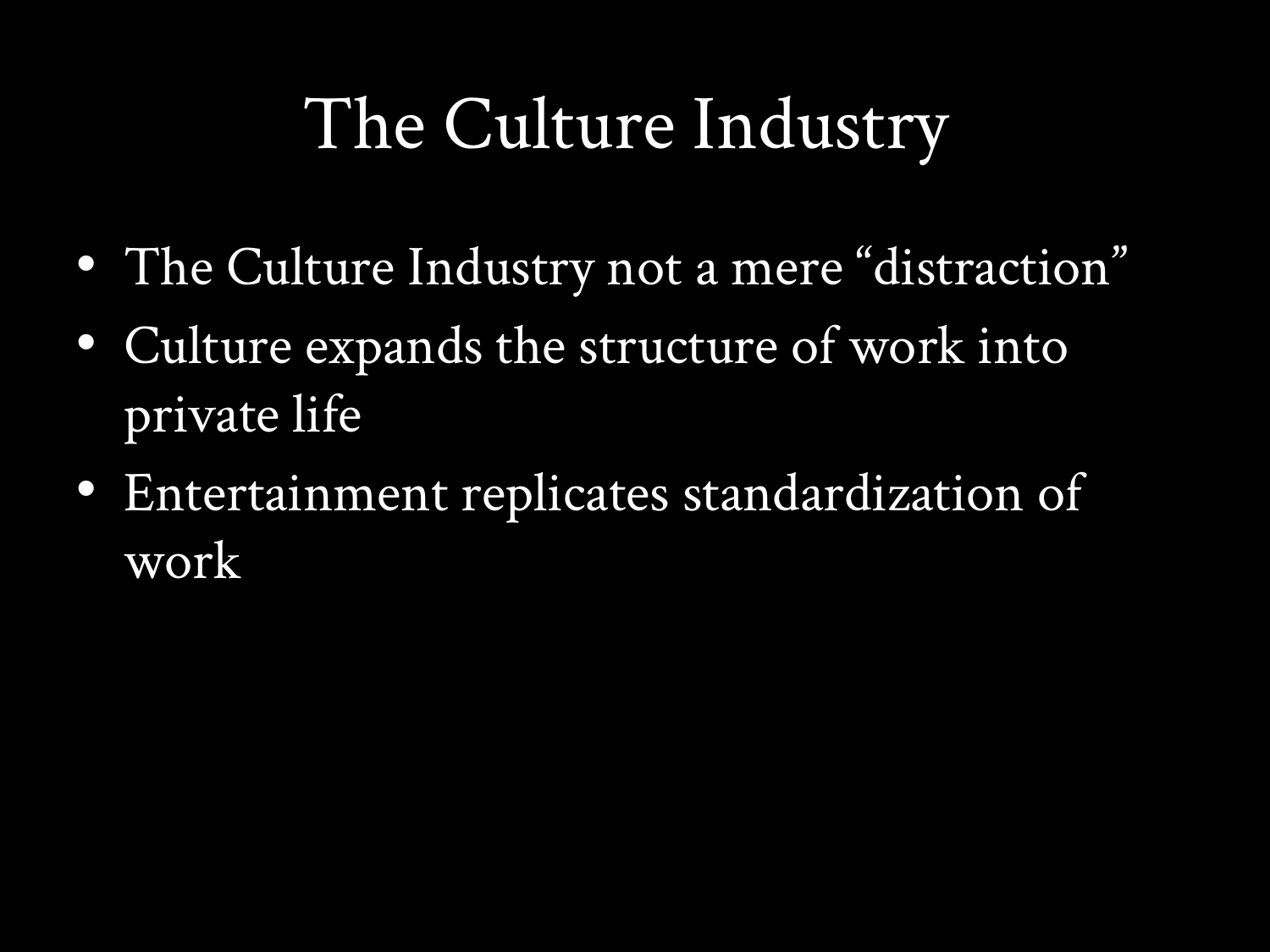

# The Culture Industry
The Culture Industry not a mere “distraction”
Culture expands the structure of work into private life
Entertainment replicates standardization of work